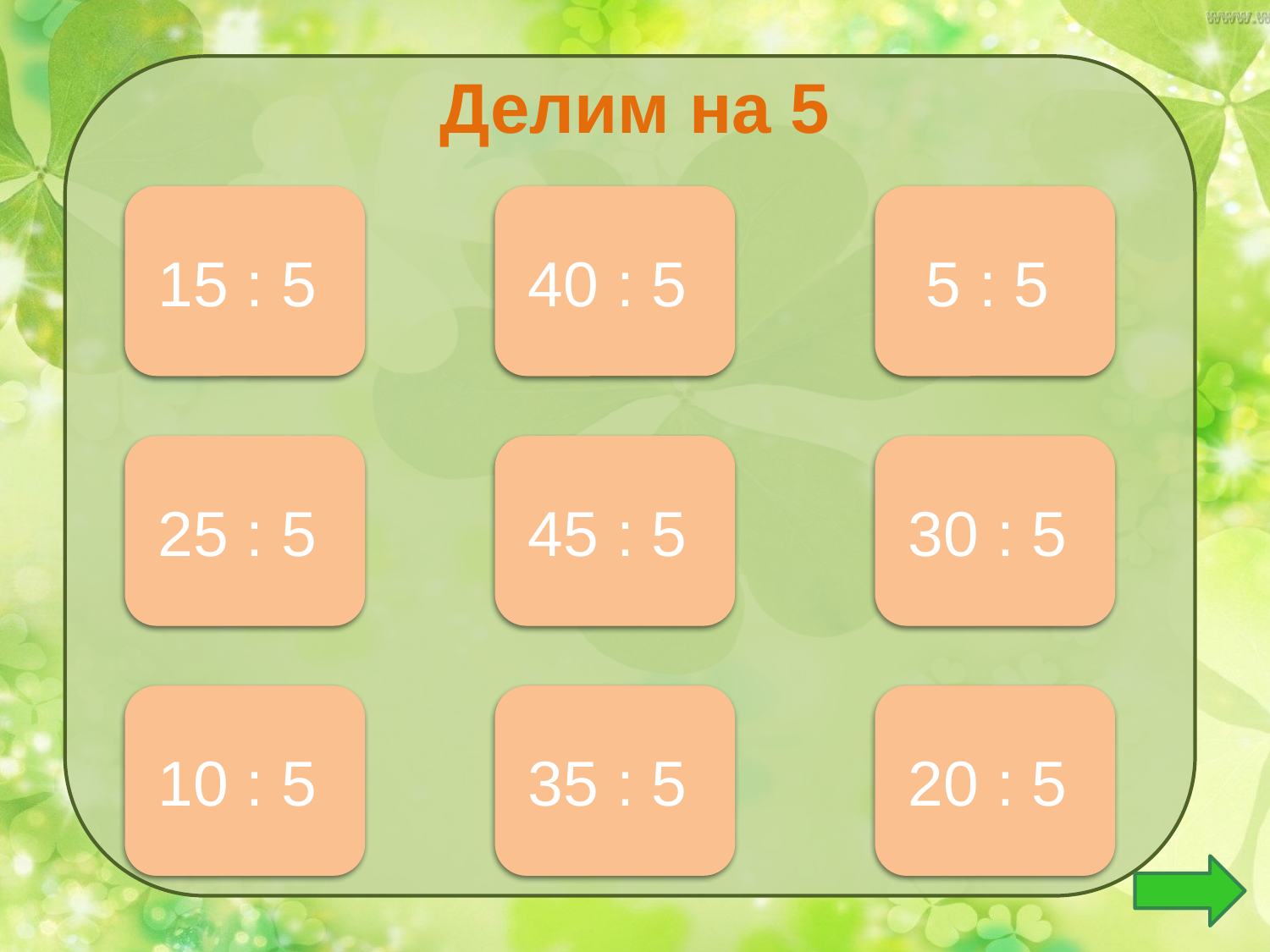

Делим на 5
3
15 : 5

8
40 : 5

1
5 : 5

5
25 : 5

9
45 : 5

6
30 : 5

2
10 : 5

7
35 : 5

4
20 : 5